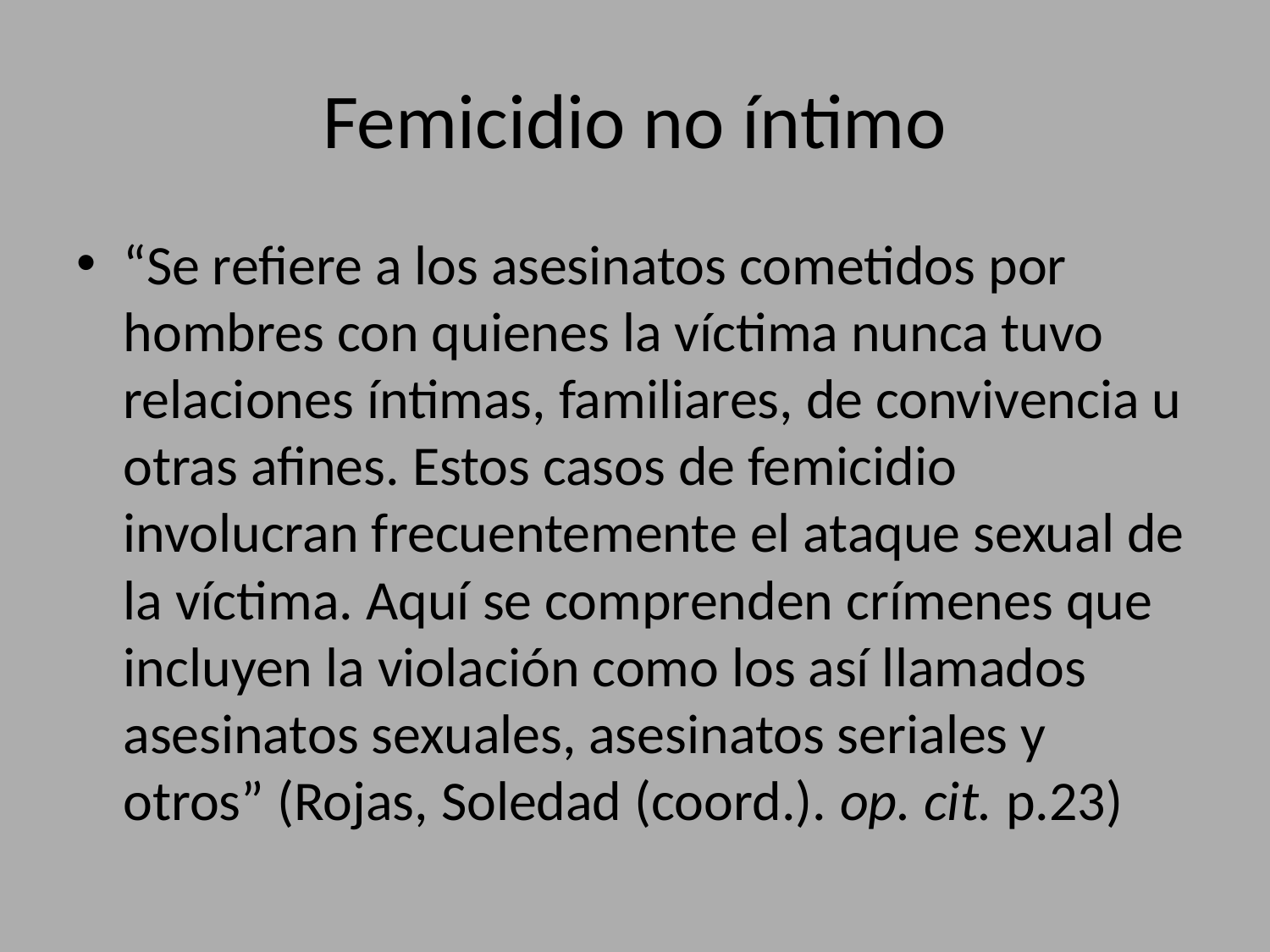

# Femicidio no íntimo
“Se refiere a los asesinatos cometidos por hombres con quienes la víctima nunca tuvo relaciones íntimas, familiares, de convivencia u otras afines. Estos casos de femicidio involucran frecuentemente el ataque sexual de la víctima. Aquí se comprenden crímenes que incluyen la violación como los así llamados asesinatos sexuales, asesinatos seriales y otros” (Rojas, Soledad (coord.). op. cit. p.23)